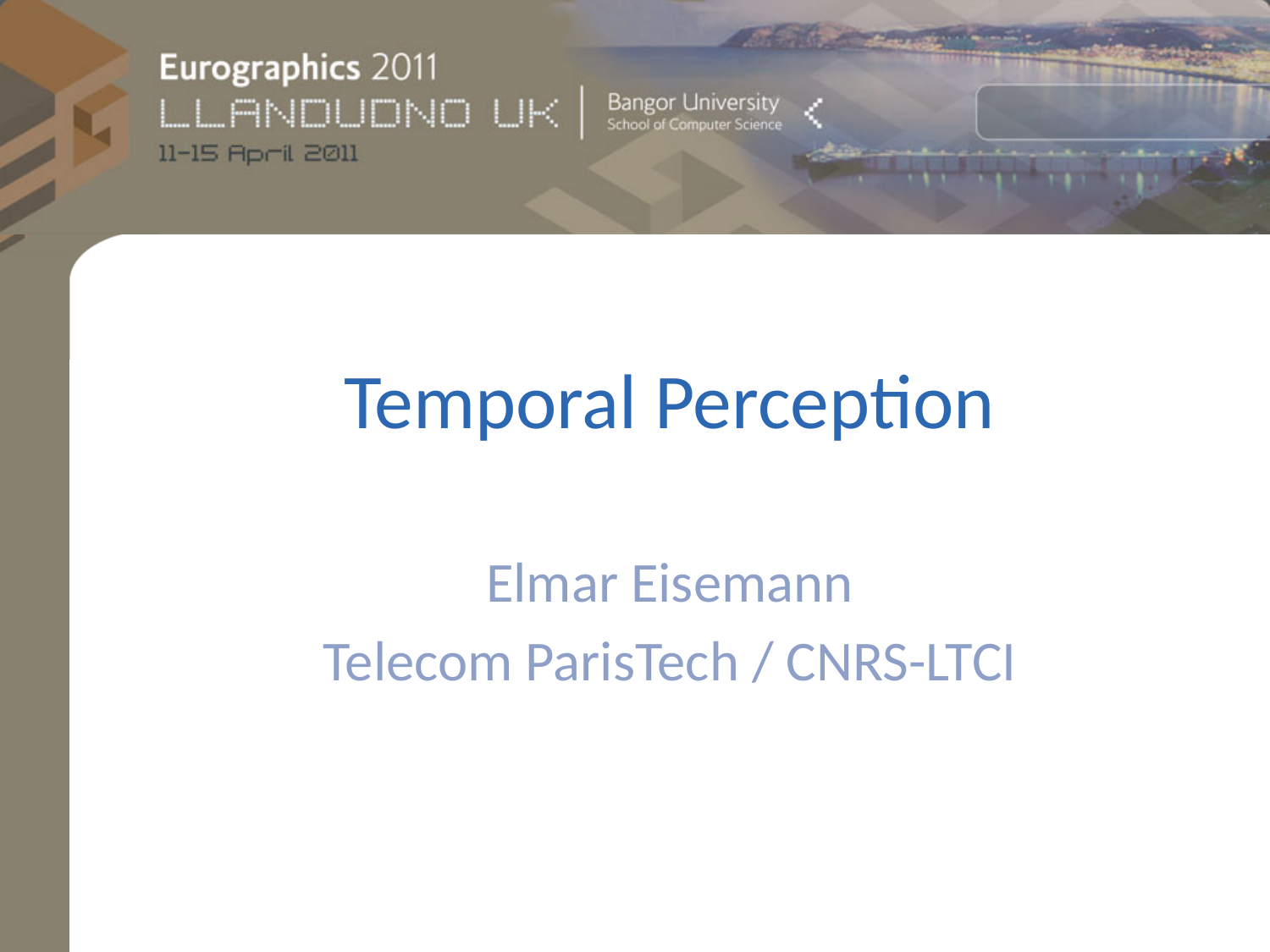

# Temporal Perception
Elmar Eisemann
Telecom ParisTech / CNRS-LTCI